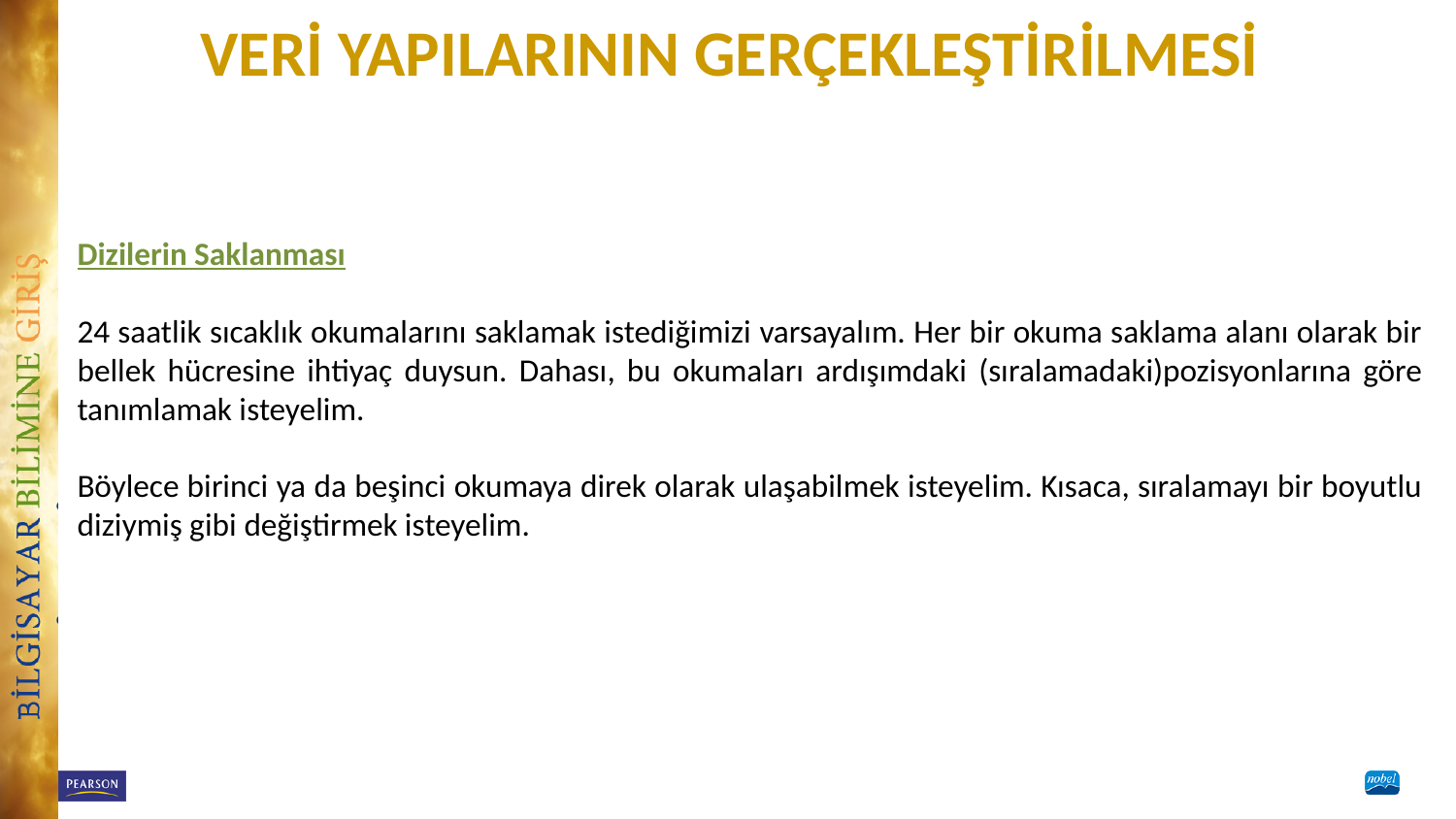

# VERİ YAPILARININ GERÇEKLEŞTİRİLMESİ
Dizilerin Saklanması

24 saatlik sıcaklık okumalarını saklamak istediğimizi varsayalım. Her bir okuma saklama alanı olarak bir bellek hücresine ihtiyaç duysun. Dahası, bu okumaları ardışımdaki (sıralamadaki)pozisyonlarına göre tanımlamak isteyelim.

Böylece birinci ya da beşinci okumaya direk olarak ulaşabilmek isteyelim. Kısaca, sıralamayı bir boyutlu diziymiş gibi değiştirmek isteyelim.